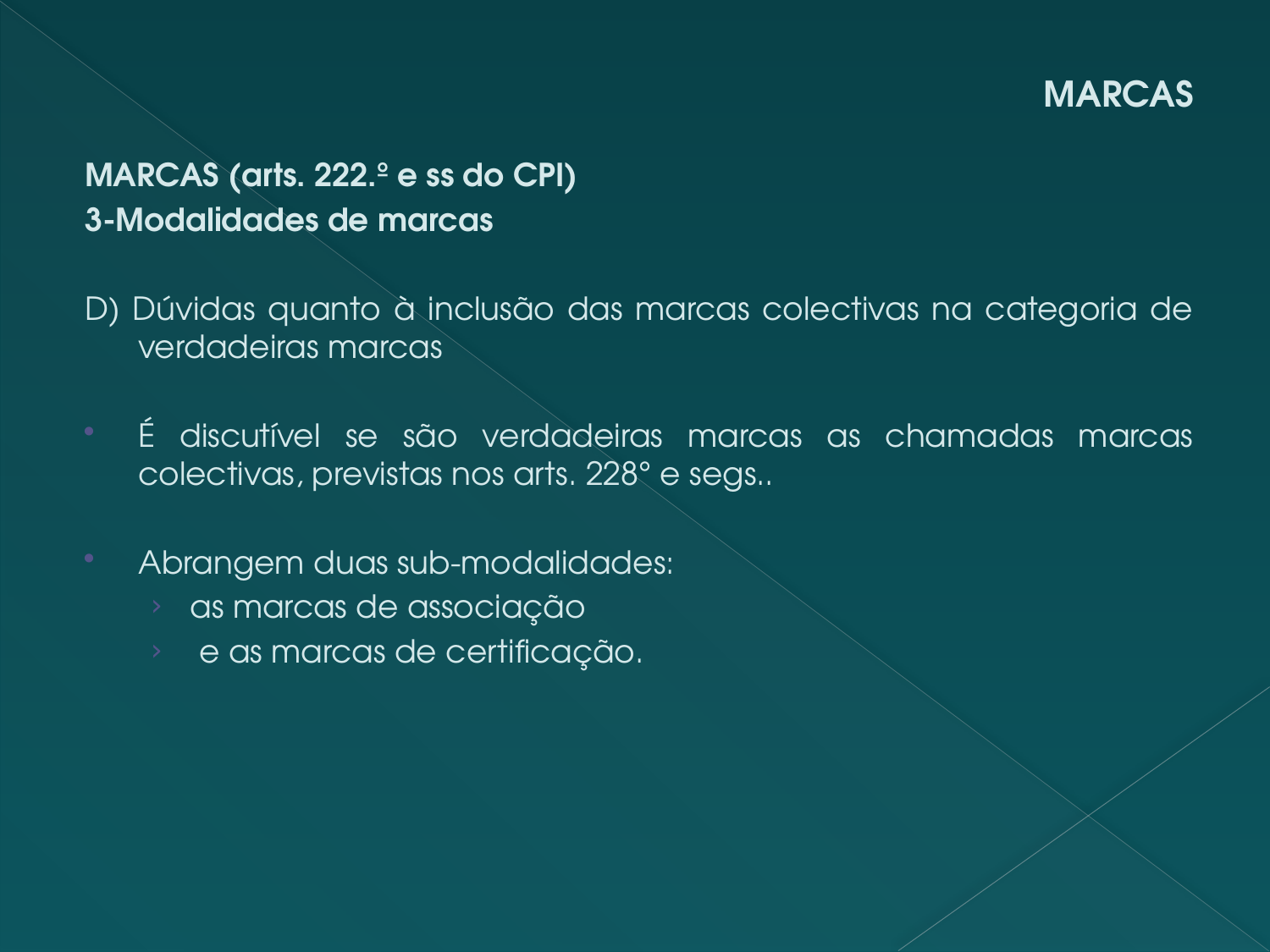

# MARCAS
MARCAS (arts. 222.º e ss do CPI)
3-Modalidades de marcas

D) Dúvidas quanto à inclusão das marcas colectivas na categoria de verdadeiras marcas

É discutível se são verdadeiras marcas as chamadas marcas colectivas, previstas nos arts. 228° e segs..

Abrangem duas sub-modalidades:
as marcas de associação
 e as marcas de certificação.